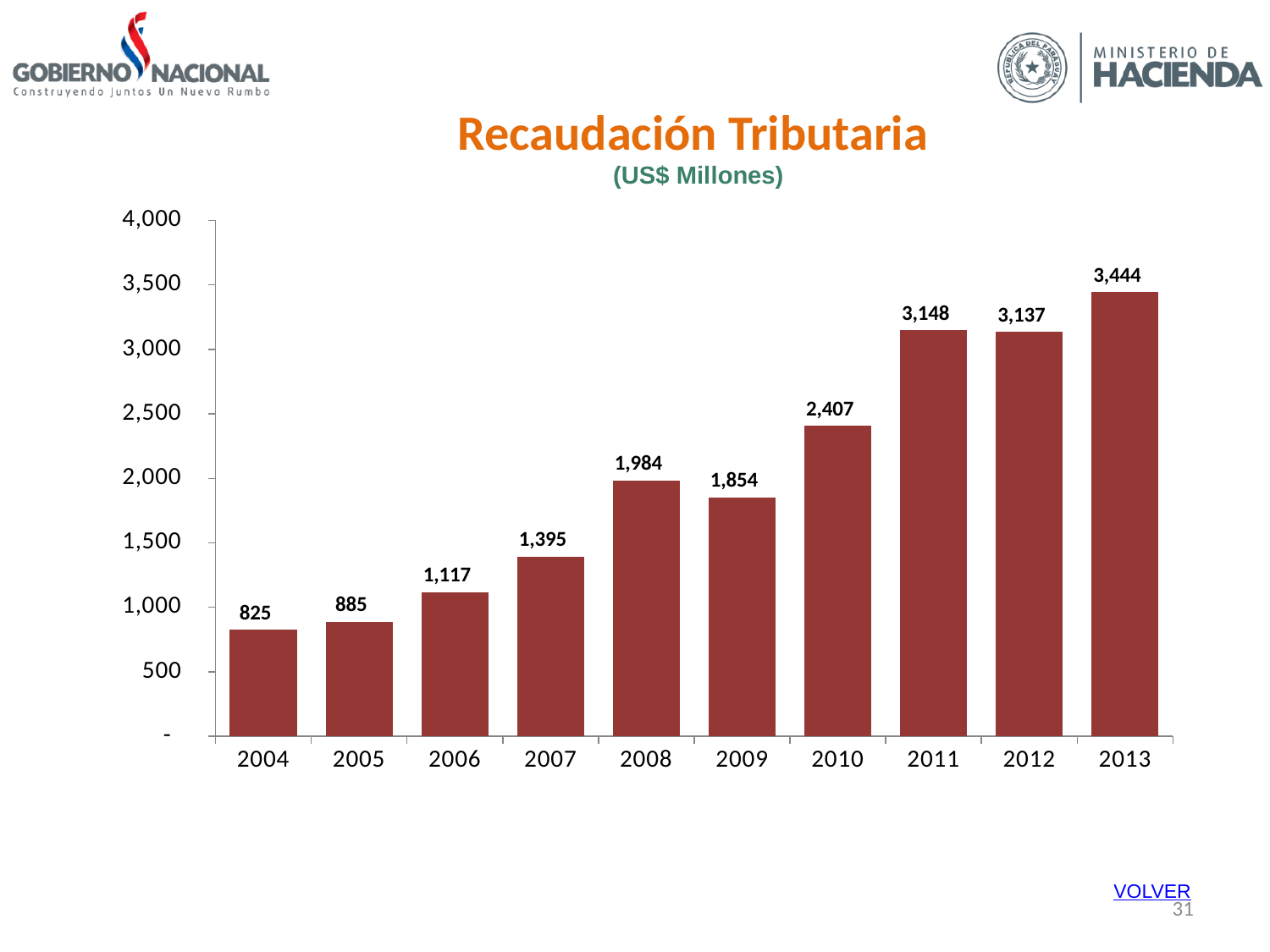

Recaudación Tributaria
(US$ Millones)

### Chart

| Category | Recaudación |
|---|---|
| 2004 | 824.8828227447798 |
| 2005 | 885.4953561876551 |
| 2006 | 1116.9562436059948 |
| 2007 | 1394.6004816818902 |
| 2008 | 1983.9227661841912 |
| 2009 | 1853.7547759303882 |
| 2010 | 2406.510502434773 |
| 2011 | 3148.2905909669516 |
| 2012 | 3136.6733988846127 |
| 2013 | 3443.6433220616996 |
VOLVER
31